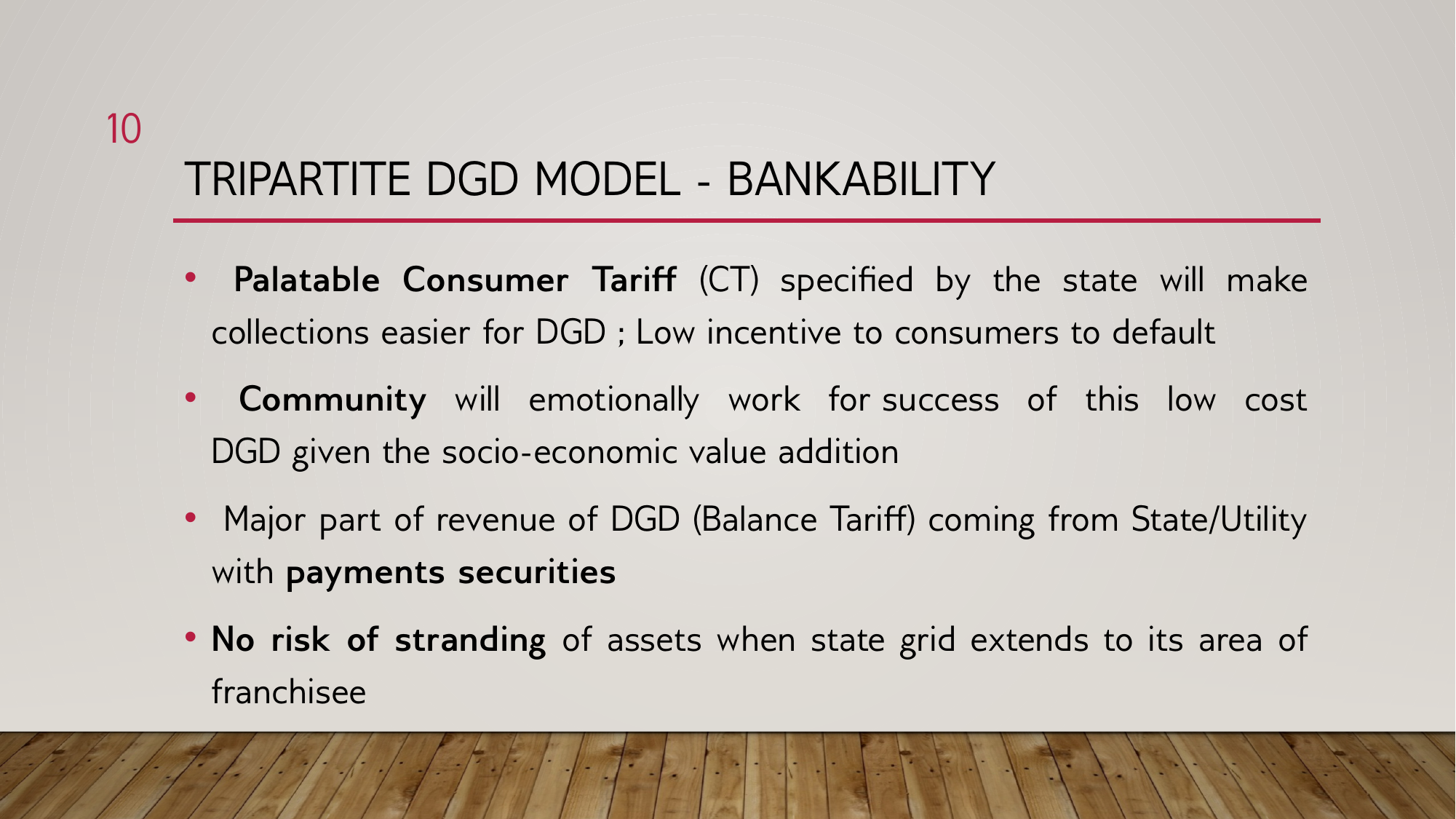

10
# tripartite DGD Model - Bankability
 Palatable Consumer Tariff (CT) specified by the state will make collections easier for DGD ; Low incentive to consumers to default
 Community will emotionally work for success of this low cost DGD given the socio-economic value addition
 Major part of revenue of DGD (Balance Tariff) coming from State/Utility with payments securities
No risk of stranding of assets when state grid extends to its area of franchisee